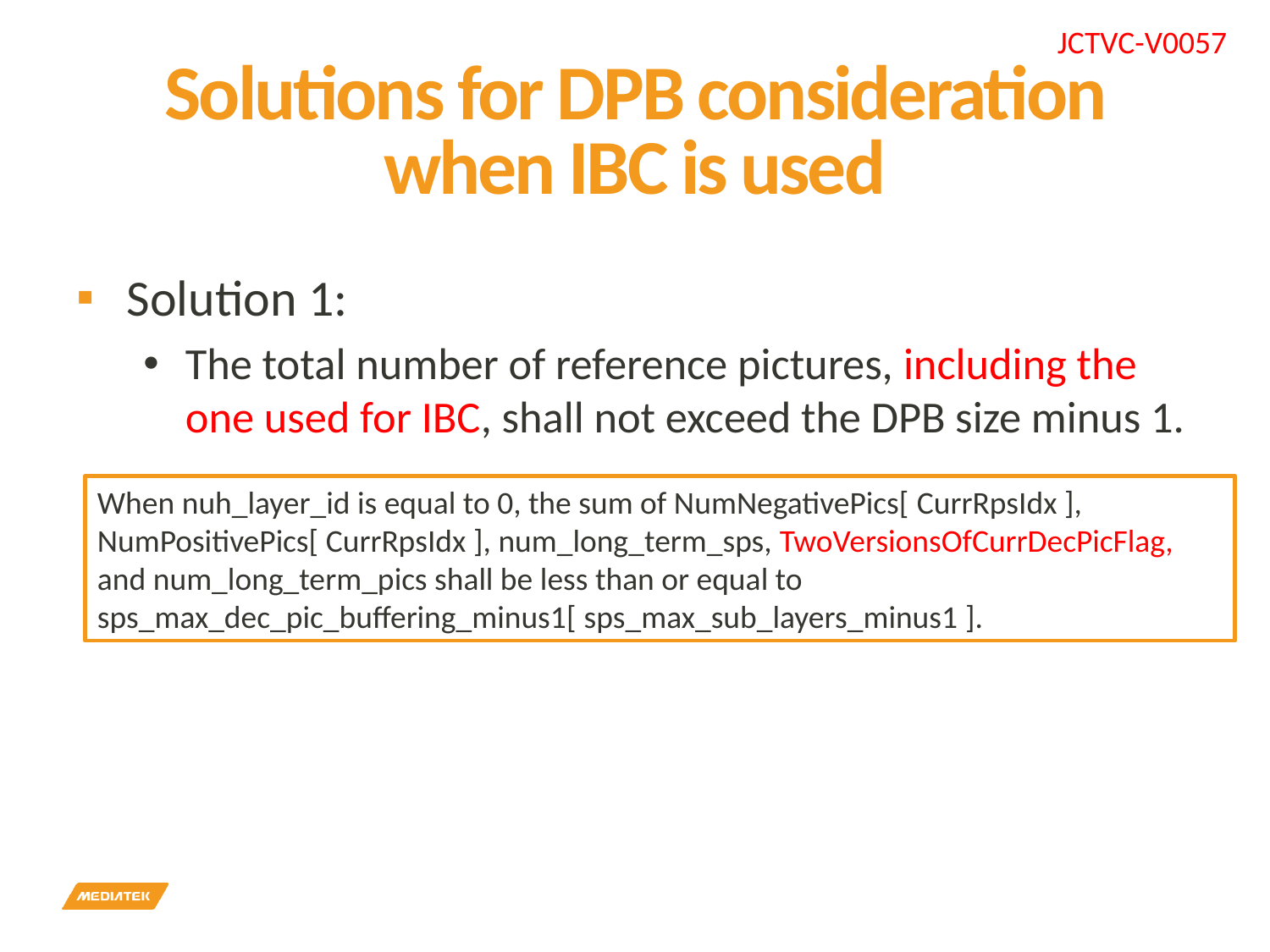

# Solutions for DPB consideration when IBC is used
Solution 1:
The total number of reference pictures, including the one used for IBC, shall not exceed the DPB size minus 1.
When nuh_layer_id is equal to 0, the sum of NumNegativePics[ CurrRpsIdx ], NumPositivePics[ CurrRpsIdx ], num_long_term_sps, TwoVersionsOfCurrDecPicFlag, and num_long_term_pics shall be less than or equal to sps_max_dec_pic_buffering_minus1[ sps_max_sub_layers_minus1 ].